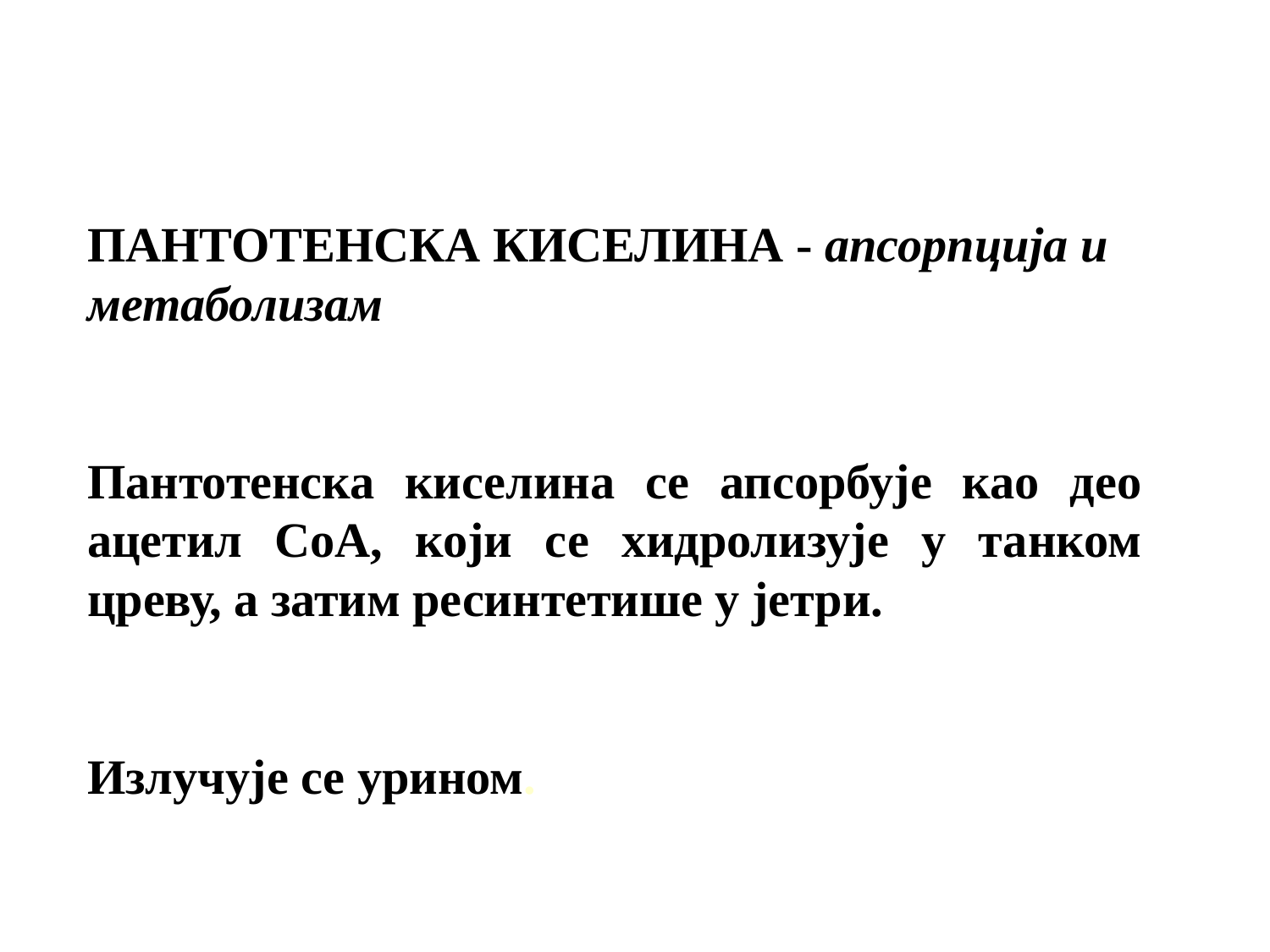

ПАНТОТЕНСКА КИСЕЛИНА - апсорпција и метаболизам

Пантотенска киселина се апсорбује као део ацетил CoA, који се хидролизује у танком цреву, а затим ресинтетише у јетри.

Излучује се урином.